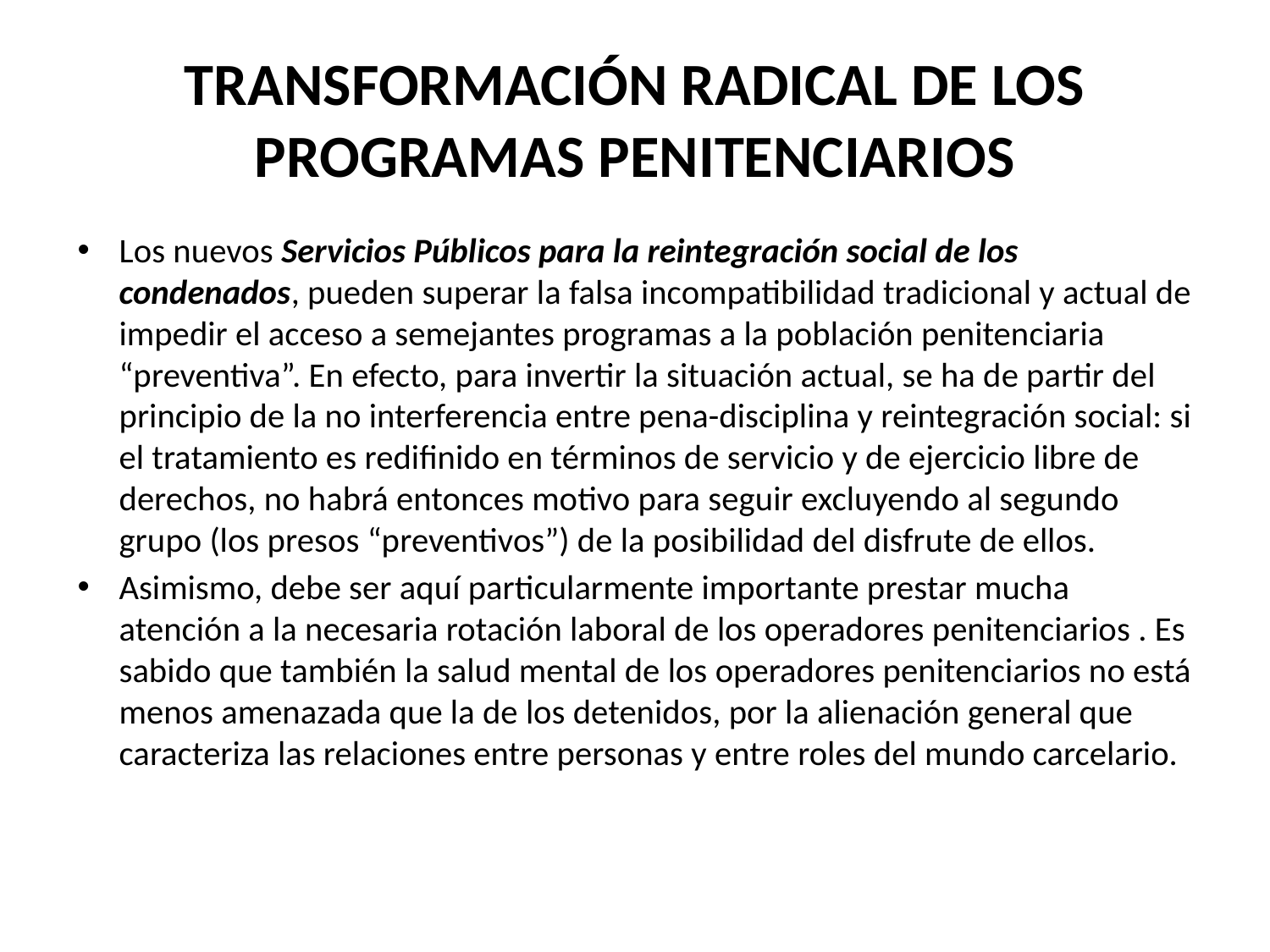

# TRANSFORMACIÓN RADICAL DE LOS PROGRAMAS PENITENCIARIOS
Los nuevos Servicios Públicos para la reintegración social de los condenados, pueden superar la falsa incompatibilidad tradicional y actual de impedir el acceso a semejantes programas a la población penitenciaria “preventiva”. En efecto, para invertir la situación actual, se ha de partir del principio de la no interferencia entre pena-disciplina y reintegración social: si el tratamiento es redifinido en términos de servicio y de ejercicio libre de derechos, no habrá entonces motivo para seguir excluyendo al segundo grupo (los presos “preventivos”) de la posibilidad del disfrute de ellos.
Asimismo, debe ser aquí particularmente importante prestar mucha atención a la necesaria rotación laboral de los operadores penitenciarios . Es sabido que también la salud mental de los operadores penitenciarios no está menos amenazada que la de los detenidos, por la alienación general que caracteriza las relaciones entre personas y entre roles del mundo carcelario.